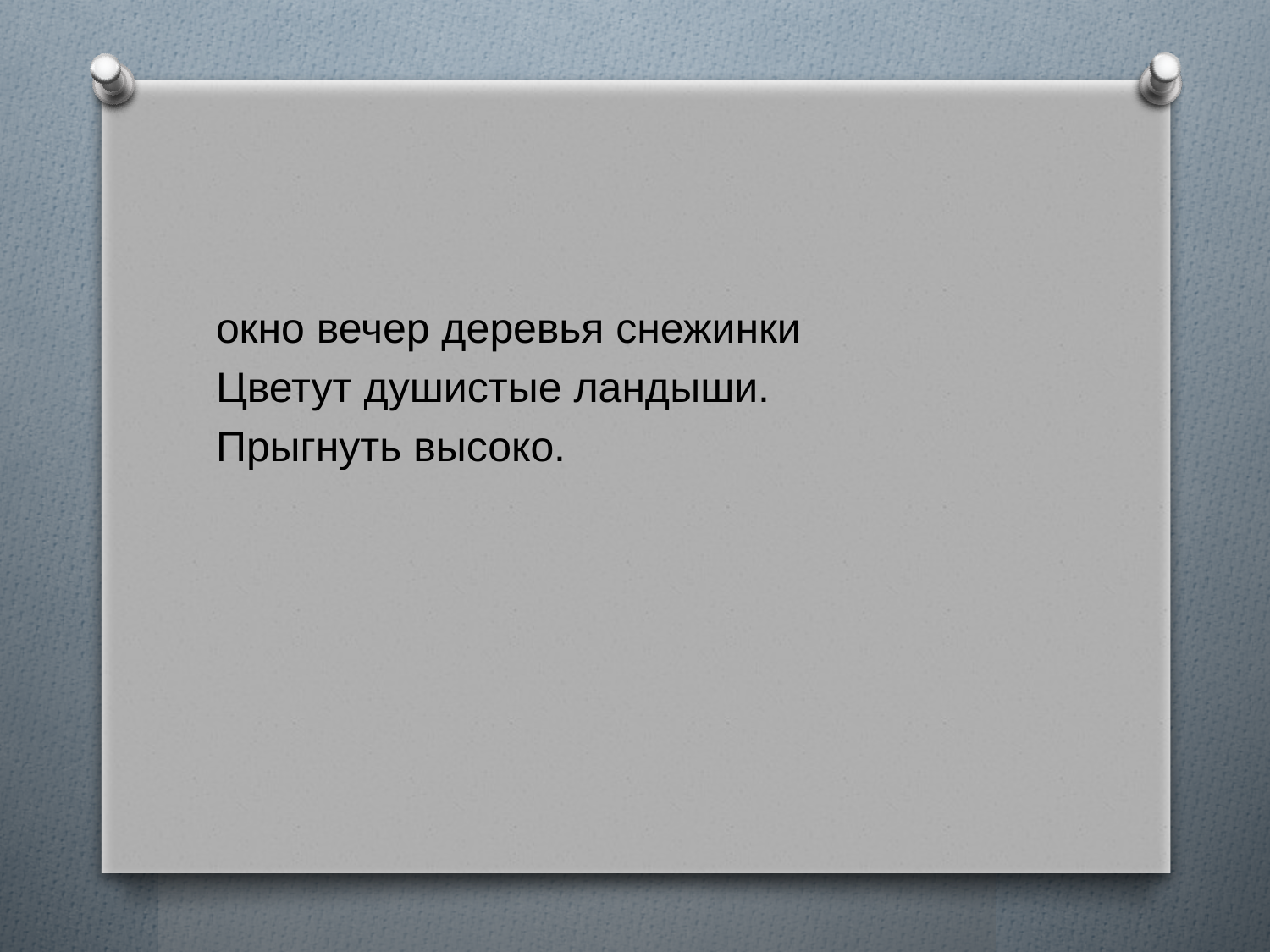

#
окно вечер деревья снежинки
Цветут душистые ландыши.
Прыгнуть высоко.